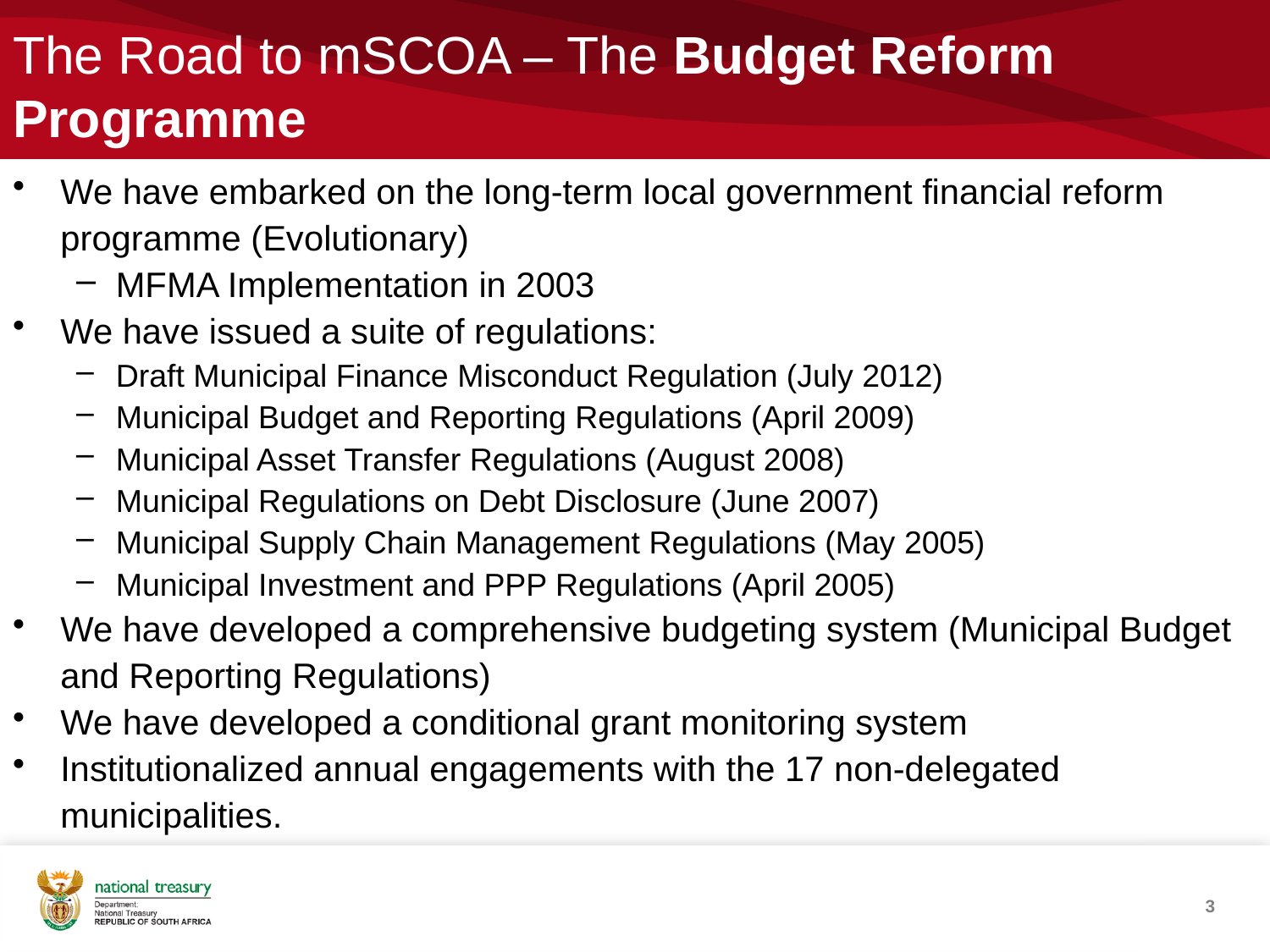

# The Road to mSCOA – The Budget Reform Programme
We have embarked on the long-term local government financial reform programme (Evolutionary)
MFMA Implementation in 2003
We have issued a suite of regulations:
Draft Municipal Finance Misconduct Regulation (July 2012)
Municipal Budget and Reporting Regulations (April 2009)
Municipal Asset Transfer Regulations (August 2008)
Municipal Regulations on Debt Disclosure (June 2007)
Municipal Supply Chain Management Regulations (May 2005)
Municipal Investment and PPP Regulations (April 2005)
We have developed a comprehensive budgeting system (Municipal Budget and Reporting Regulations)
We have developed a conditional grant monitoring system
Institutionalized annual engagements with the 17 non-delegated municipalities.

3